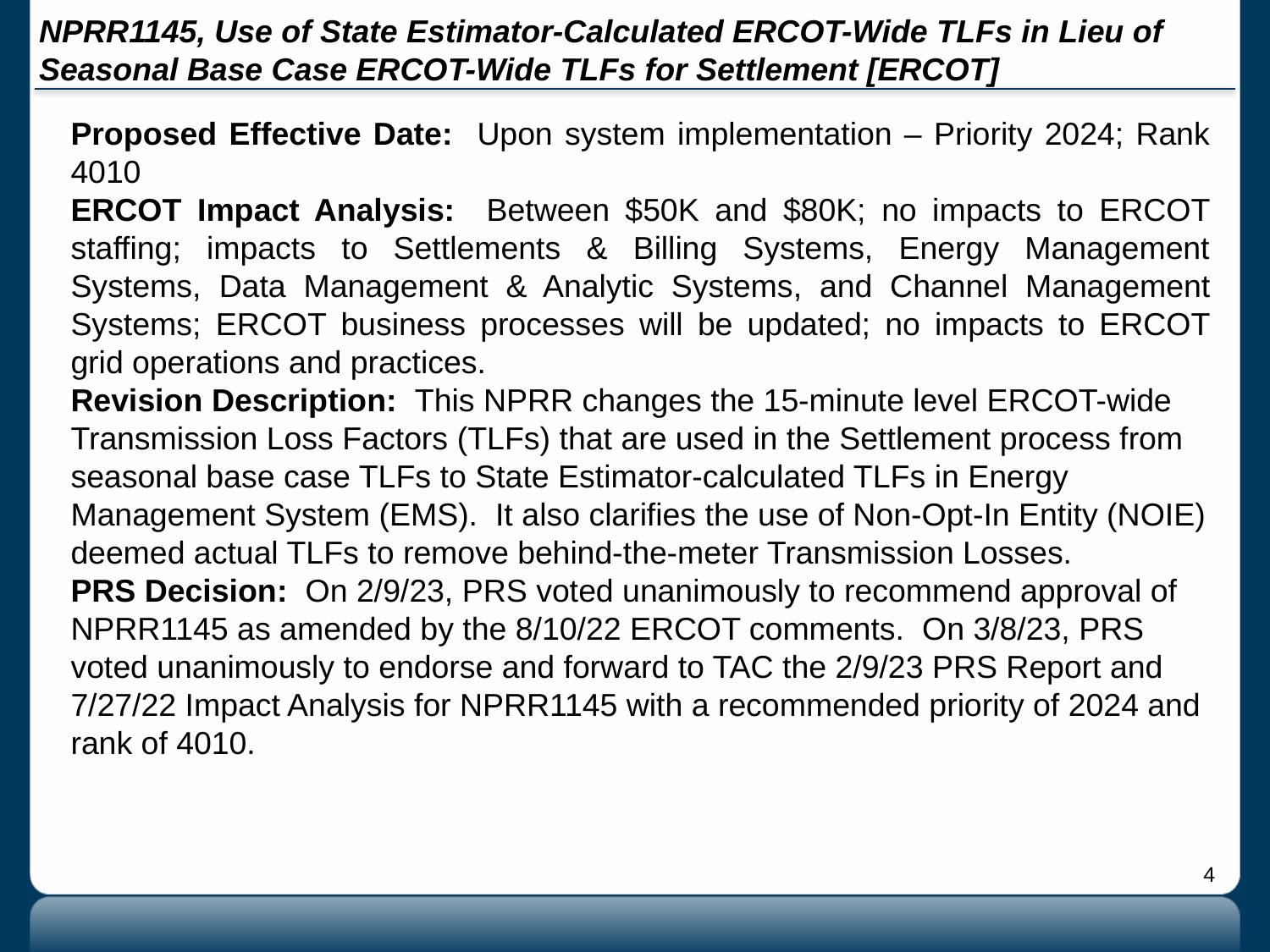

# NPRR1145, Use of State Estimator-Calculated ERCOT-Wide TLFs in Lieu of Seasonal Base Case ERCOT-Wide TLFs for Settlement [ERCOT]
Proposed Effective Date:  Upon system implementation – Priority 2024; Rank 4010
ERCOT Impact Analysis:  Between $50K and $80K; no impacts to ERCOT staffing; impacts to Settlements & Billing Systems, Energy Management Systems, Data Management & Analytic Systems, and Channel Management Systems; ERCOT business processes will be updated; no impacts to ERCOT grid operations and practices.
Revision Description:  This NPRR changes the 15-minute level ERCOT-wide Transmission Loss Factors (TLFs) that are used in the Settlement process from seasonal base case TLFs to State Estimator-calculated TLFs in Energy Management System (EMS).  It also clarifies the use of Non-Opt-In Entity (NOIE) deemed actual TLFs to remove behind-the-meter Transmission Losses.
PRS Decision:  On 2/9/23, PRS voted unanimously to recommend approval of NPRR1145 as amended by the 8/10/22 ERCOT comments.  On 3/8/23, PRS voted unanimously to endorse and forward to TAC the 2/9/23 PRS Report and 7/27/22 Impact Analysis for NPRR1145 with a recommended priority of 2024 and rank of 4010.